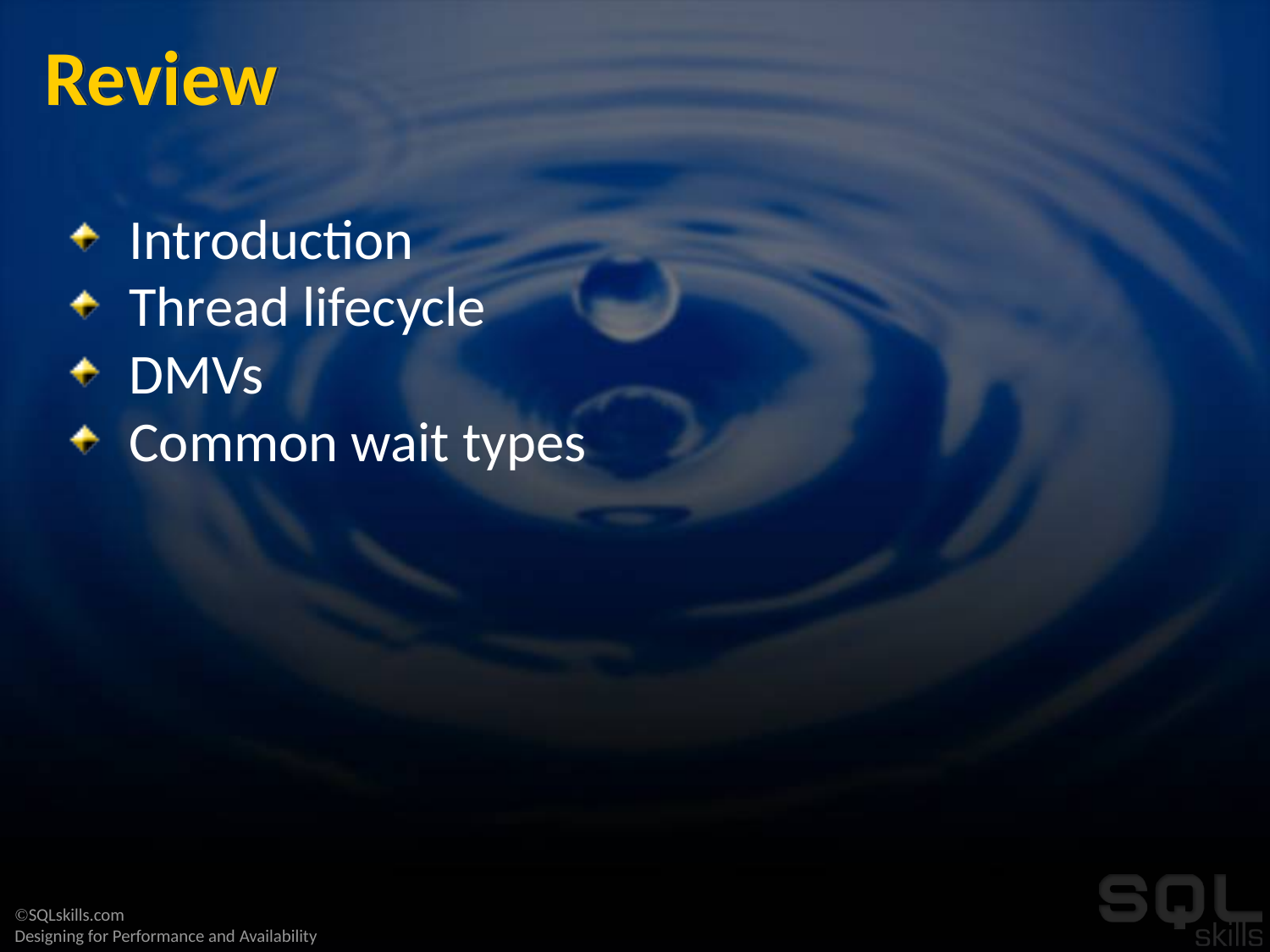

# Review
Introduction
Thread lifecycle
DMVs
Common wait types